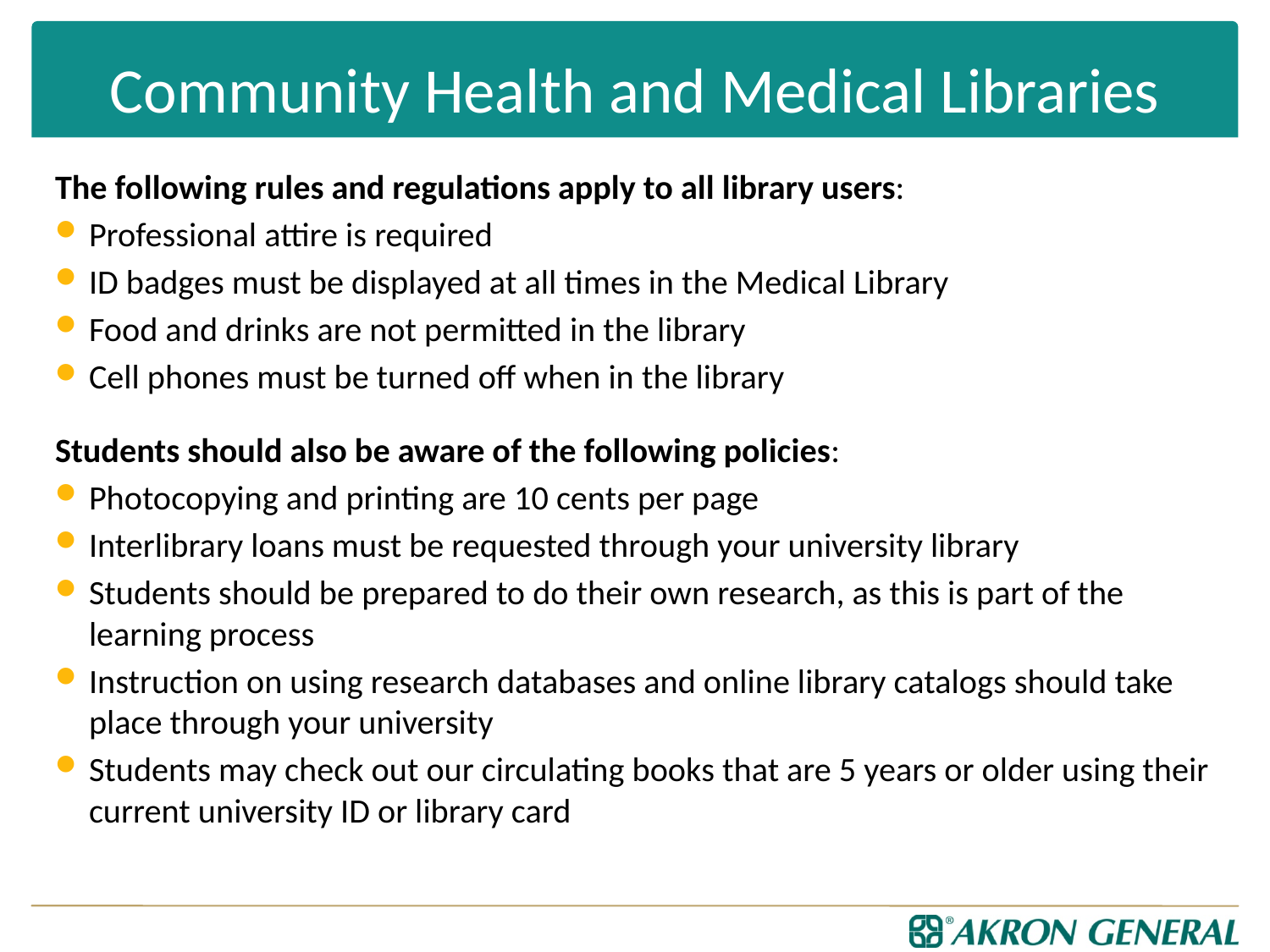

# Community Health and Medical Libraries
The following rules and regulations apply to all library users:
Professional attire is required
ID badges must be displayed at all times in the Medical Library
Food and drinks are not permitted in the library
Cell phones must be turned off when in the library

Students should also be aware of the following policies:
Photocopying and printing are 10 cents per page
Interlibrary loans must be requested through your university library
Students should be prepared to do their own research, as this is part of the learning process
Instruction on using research databases and online library catalogs should take place through your university
Students may check out our circulating books that are 5 years or older using their current university ID or library card